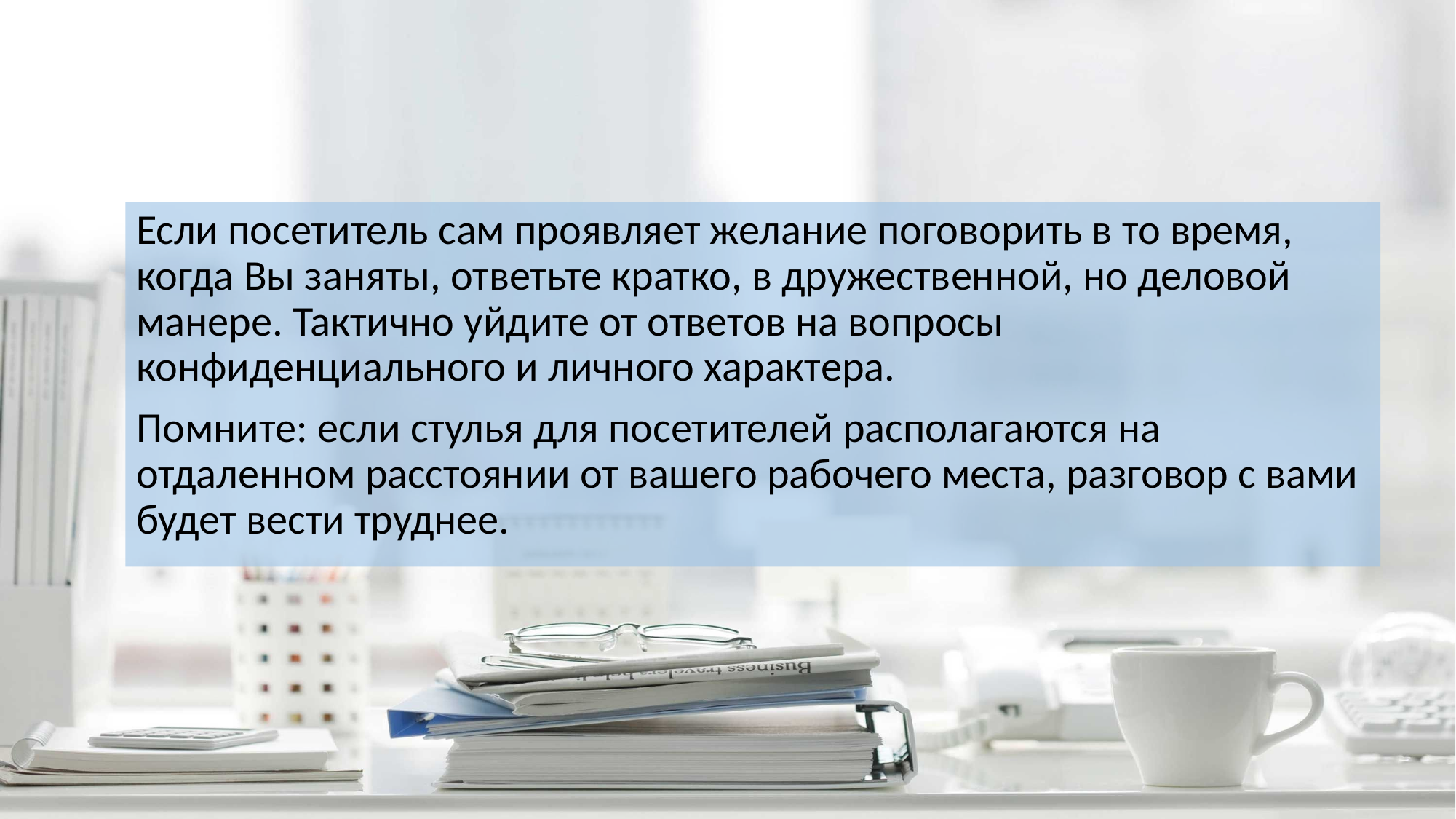

Если посетитель сам проявляет желание поговорить в то время, когда Вы заняты, ответьте кратко, в дружественной, но деловой манере. Тактично уйдите от ответов на вопросы конфиденциального и личного характера.
Помните: если стулья для посетителей располагаются на отдаленном расстоянии от вашего рабочего места, разговор с вами будет вести труднее.